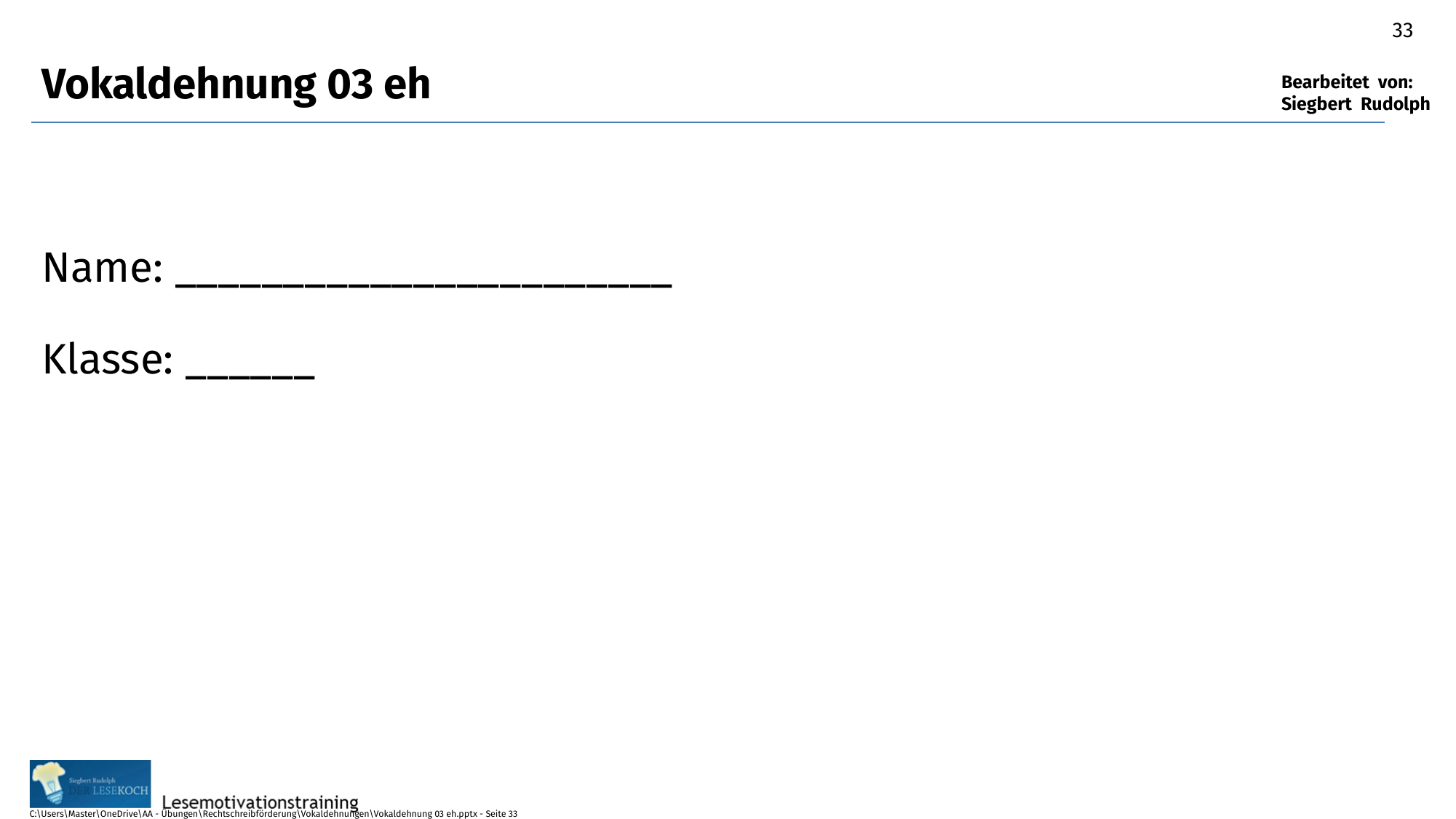

# Vokaldehnung 03 eh Name: _______________________ Klasse: ______
33

C:\Users\Master\OneDrive\AA - Übungen\Rechtschreibförderung\Vokaldehnungen\Vokaldehnung 03 eh.pptx - Seite 33